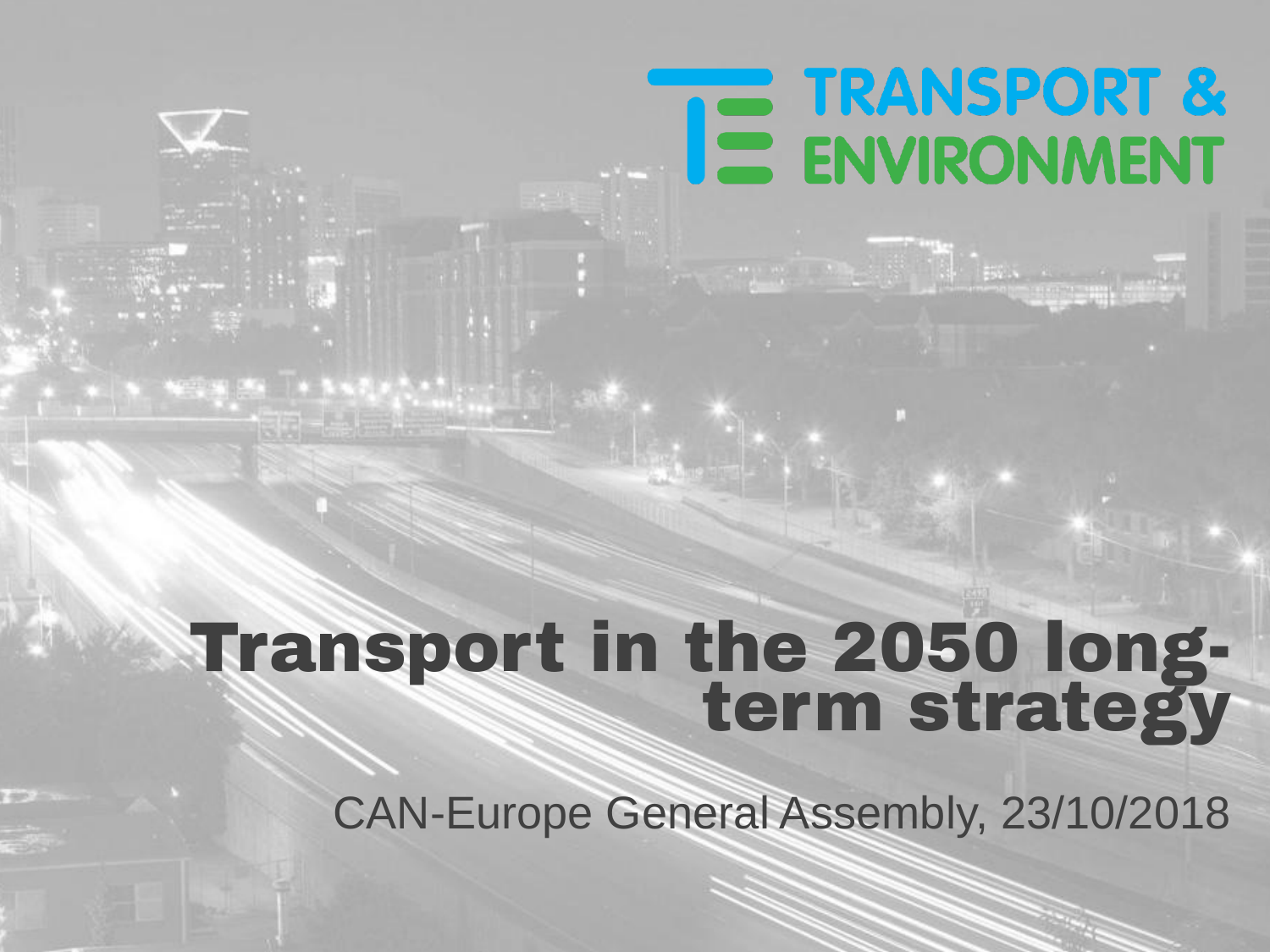

# Transport in the 2050 long-term strategy
CAN-Europe General Assembly, 23/10/2018